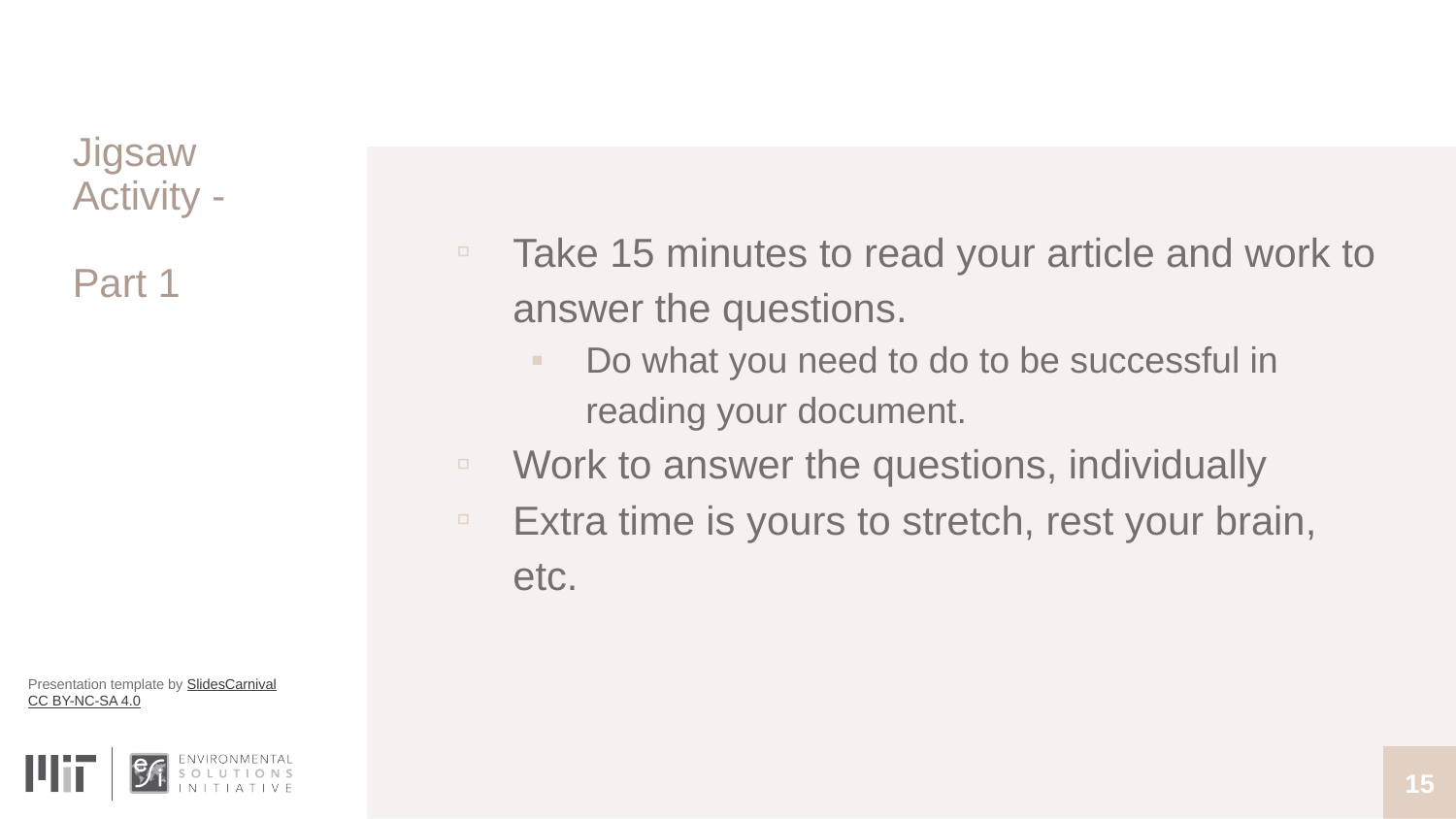

# Jigsaw Activity -

Part 1
Take 15 minutes to read your article and work to answer the questions.
Do what you need to do to be successful in reading your document.
Work to answer the questions, individually
Extra time is yours to stretch, rest your brain, etc.
15